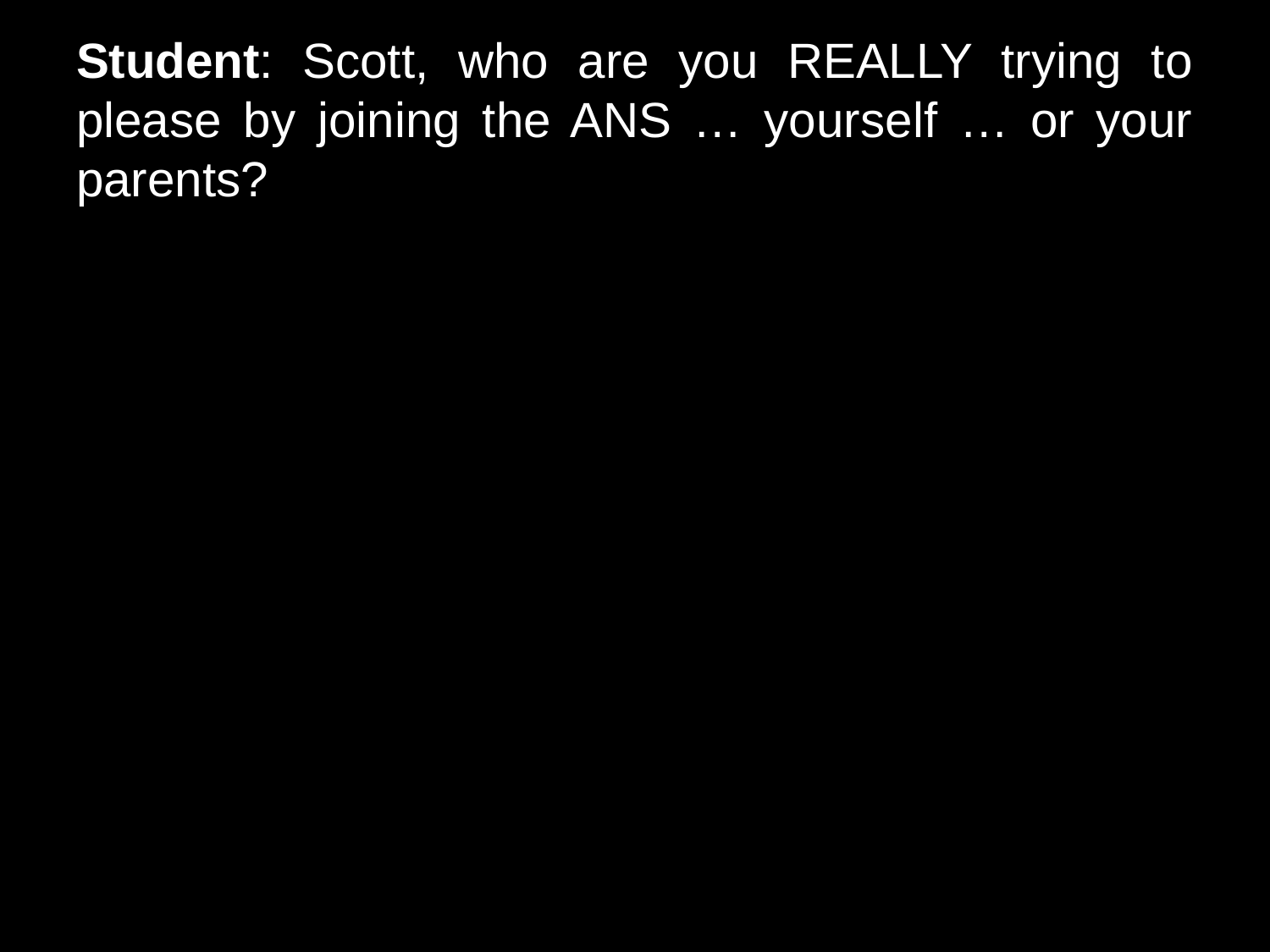

# Student: Scott, who are you REALLY trying to please by joining the ANS … yourself … or your parents?